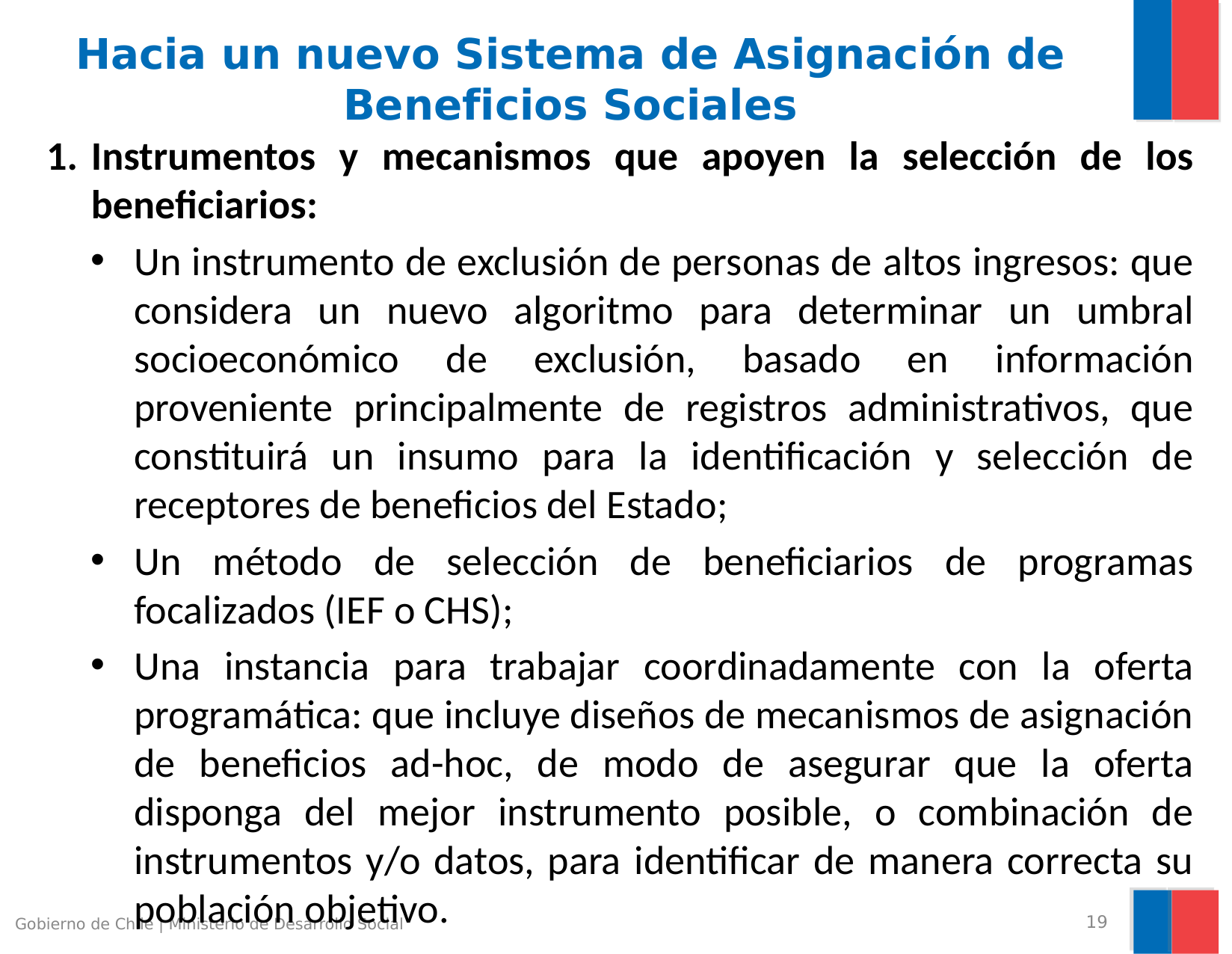

# Hacia un nuevo Sistema de Asignación de Beneficios Sociales
Instrumentos y mecanismos que apoyen la selección de los beneficiarios:
Un instrumento de exclusión de personas de altos ingresos: que considera un nuevo algoritmo para determinar un umbral socioeconómico de exclusión, basado en información proveniente principalmente de registros administrativos, que constituirá un insumo para la identificación y selección de receptores de beneficios del Estado;
Un método de selección de beneficiarios de programas focalizados (IEF o CHS);
Una instancia para trabajar coordinadamente con la oferta programática: que incluye diseños de mecanismos de asignación de beneficios ad-hoc, de modo de asegurar que la oferta disponga del mejor instrumento posible, o combinación de instrumentos y/o datos, para identificar de manera correcta su población objetivo.
Gobierno de Chile | Ministerio de Desarrollo Social
19